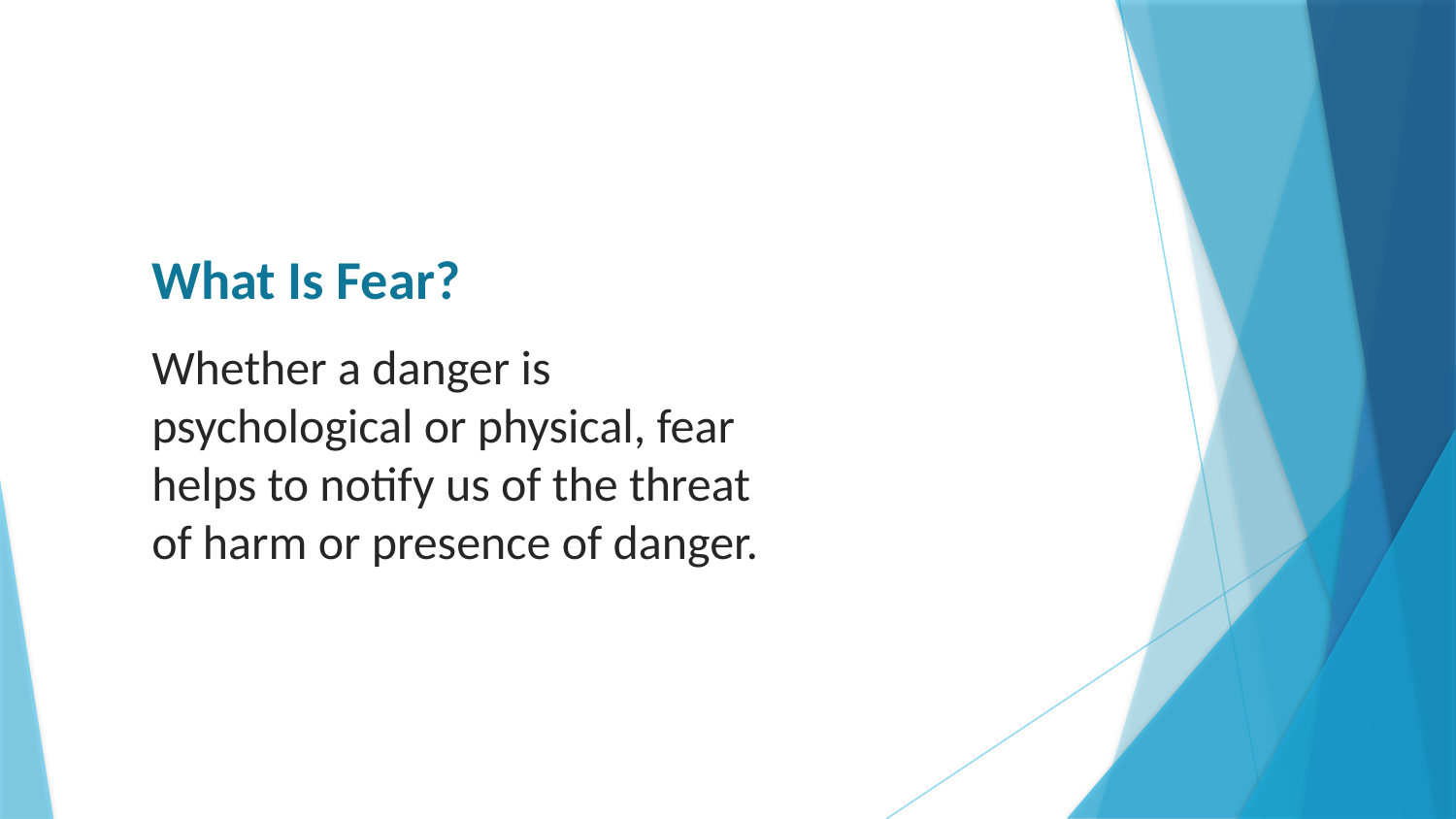

# What Is Fear?
Whether a danger is psychological or physical, fear helps to notify us of the threat of harm or presence of danger.